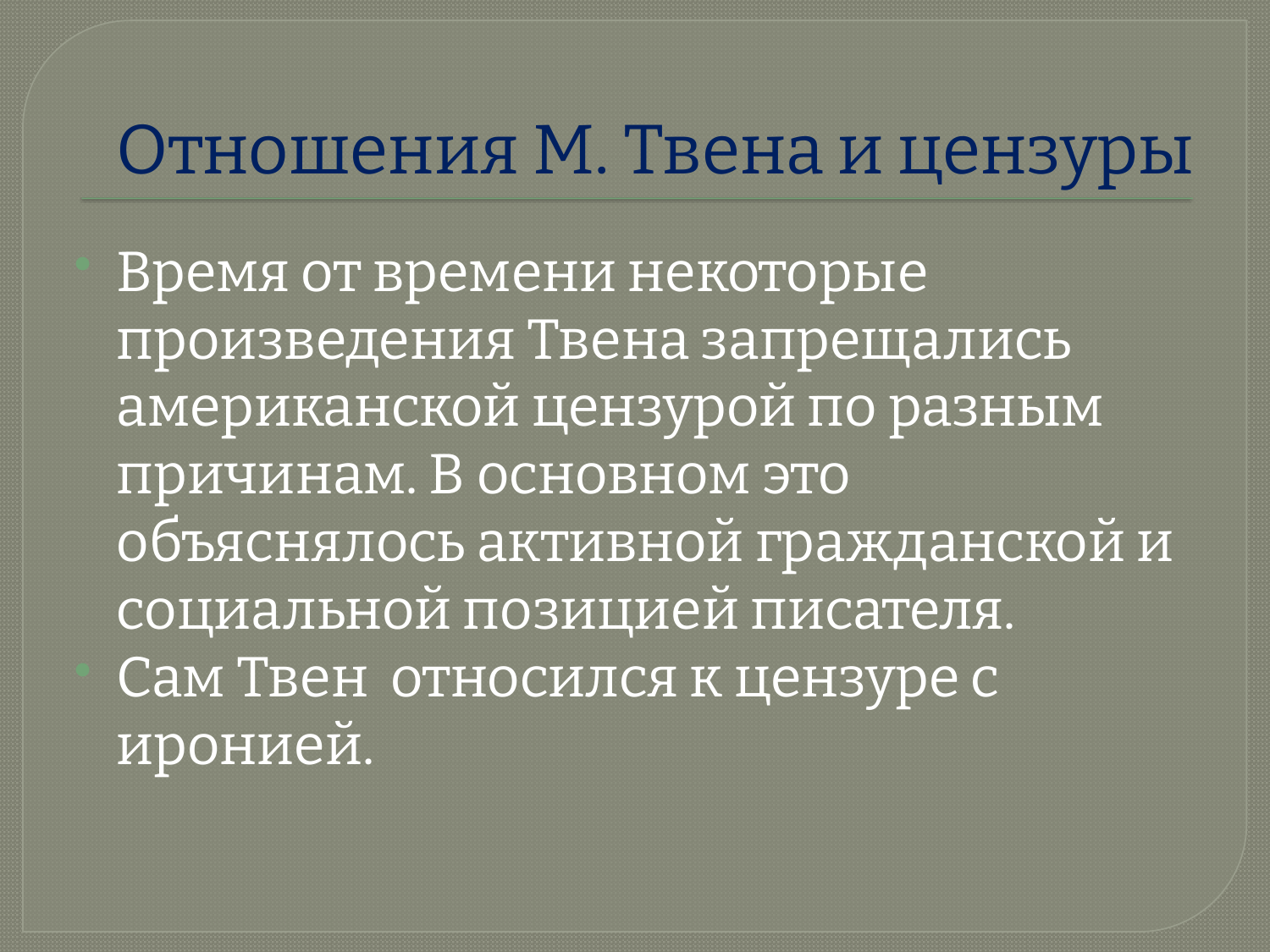

# Отношения М. Твена и цензуры
Время от времени некоторые произведения Твена запрещались американской цензурой по разным причинам. В основном это объяснялось активной гражданской и социальной позицией писателя.
Сам Твен  относился к цензуре с иронией.